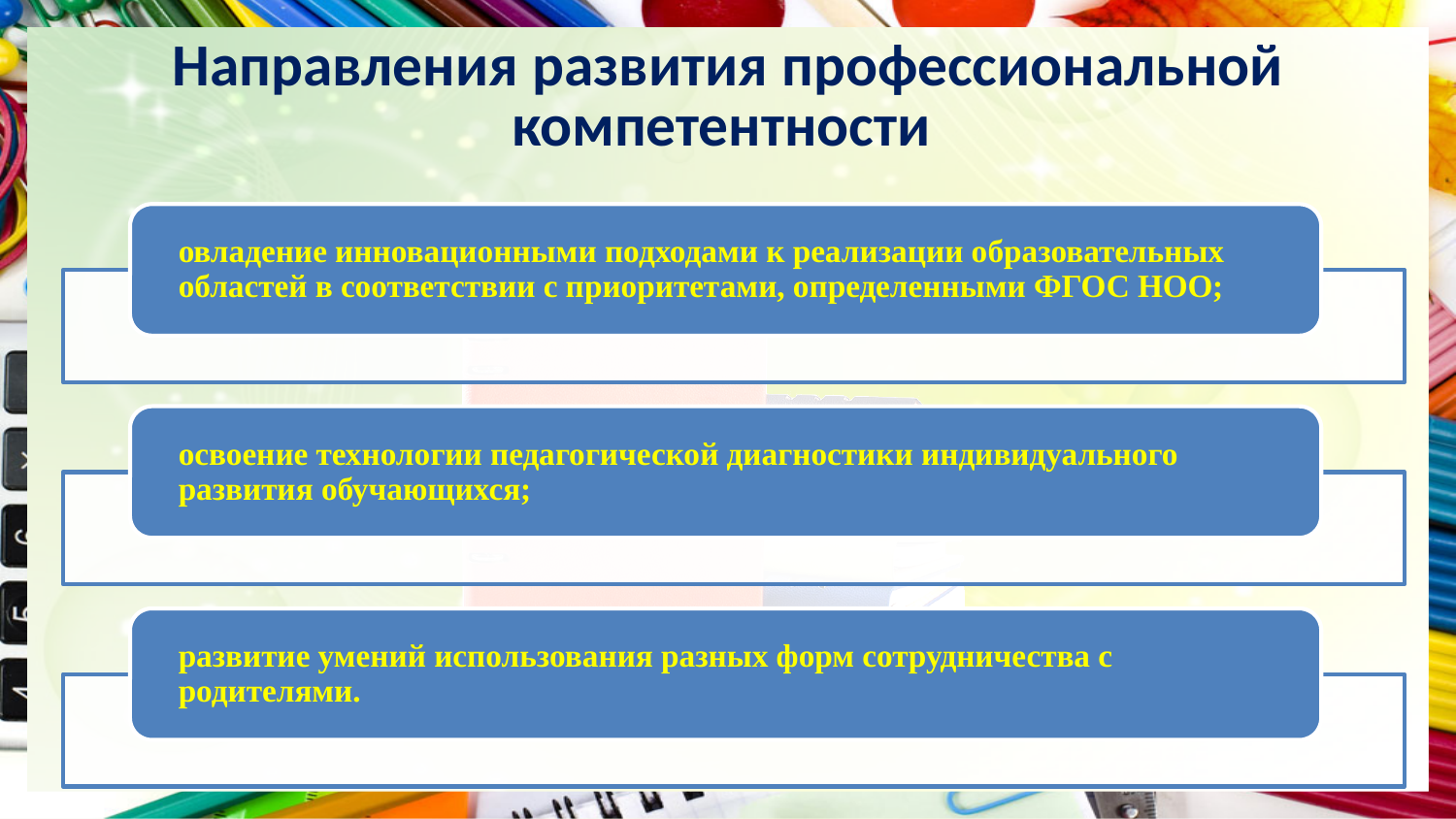

# Направления развития профессиональной компетентности
овладение инновационными подходами к реализации образовательных областей в соответствии с приоритетами, определенными ФГОС НОО;
освоение технологии педагогической диагностики индивидуального развития обучающихся;
развитие умений использования разных форм сотрудничества с родителями.